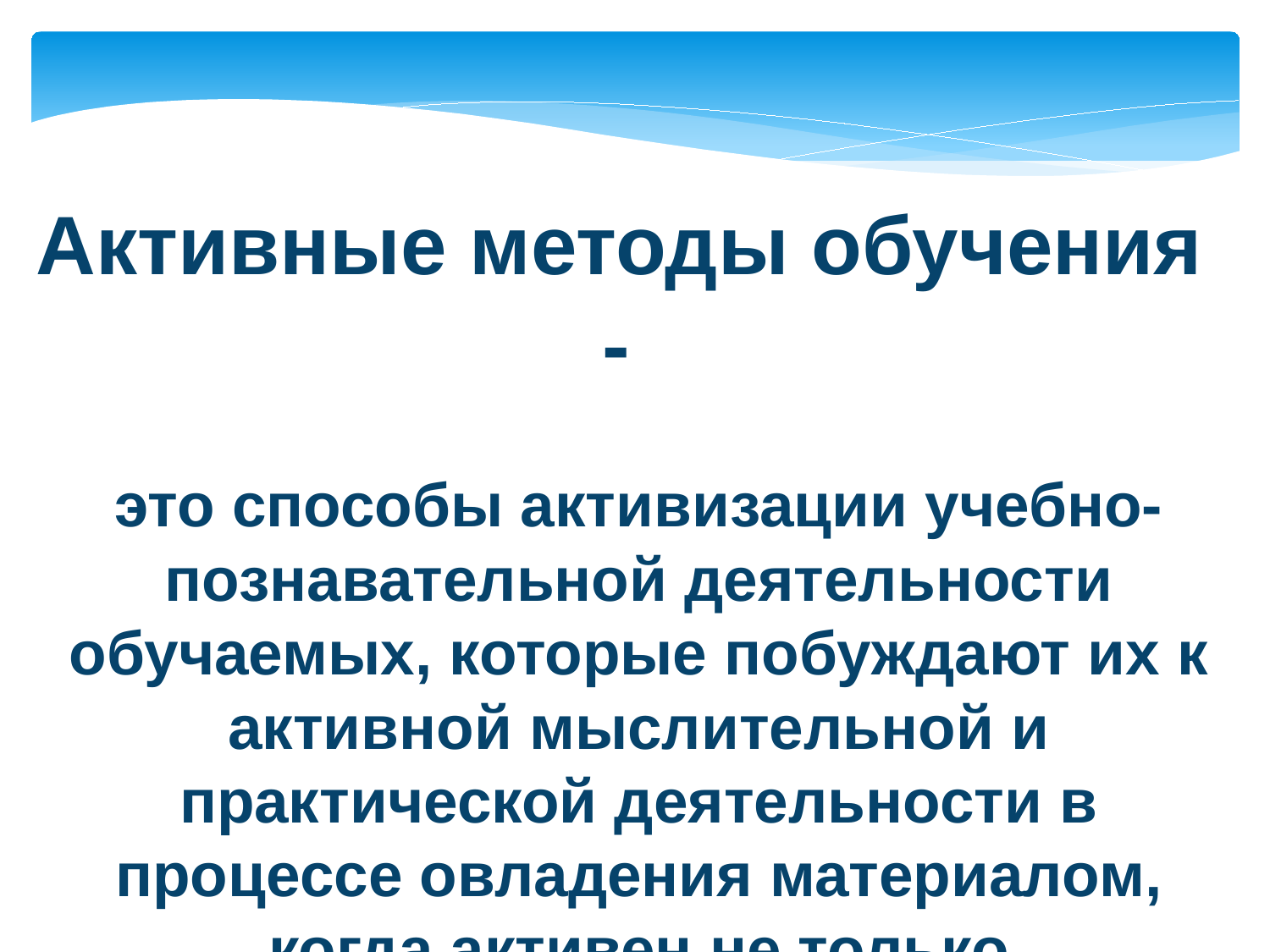

Активные методы обучения -
это способы активизации учебно-познавательной деятельности обучаемых, которые побуждают их к активной мыслительной и практической деятельности в процессе овладения материалом, когда активен не только обучающийся, но и обучающиеся.